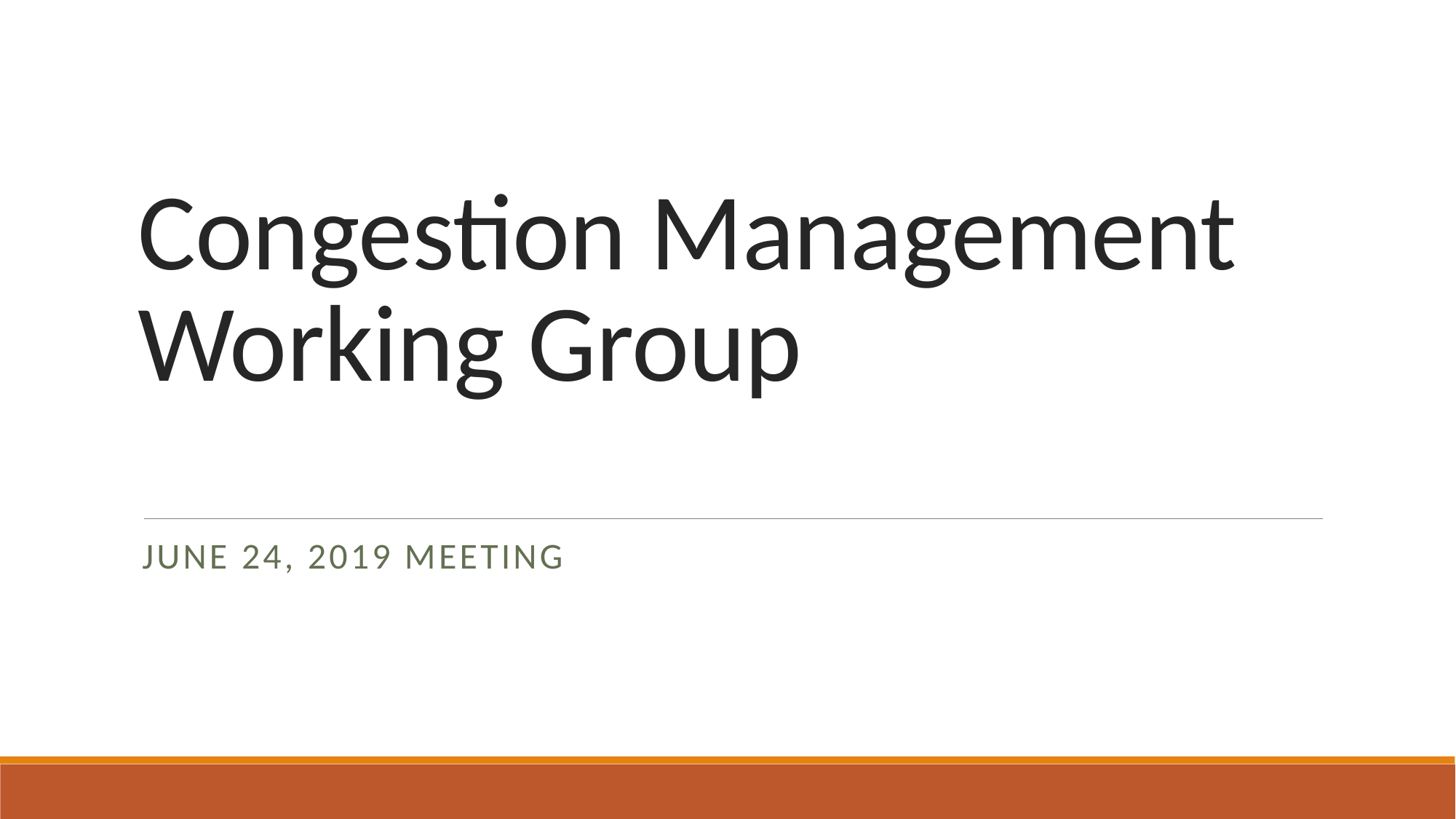

# Congestion Management Working Group
June 24, 2019 Meeting